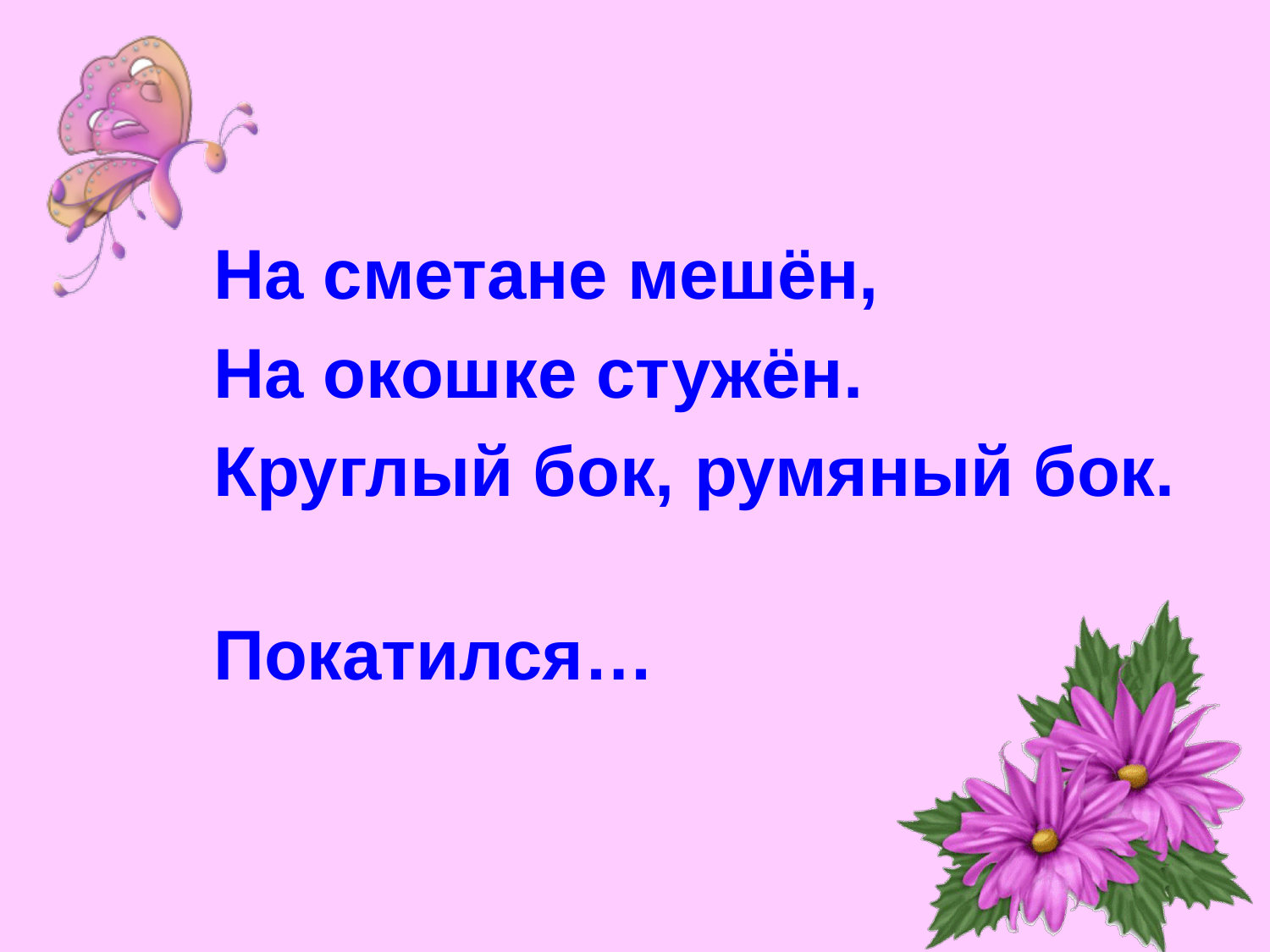

На сметане мешён,
На окошке стужён.
Круглый бок, румяный бок.
Покатился…